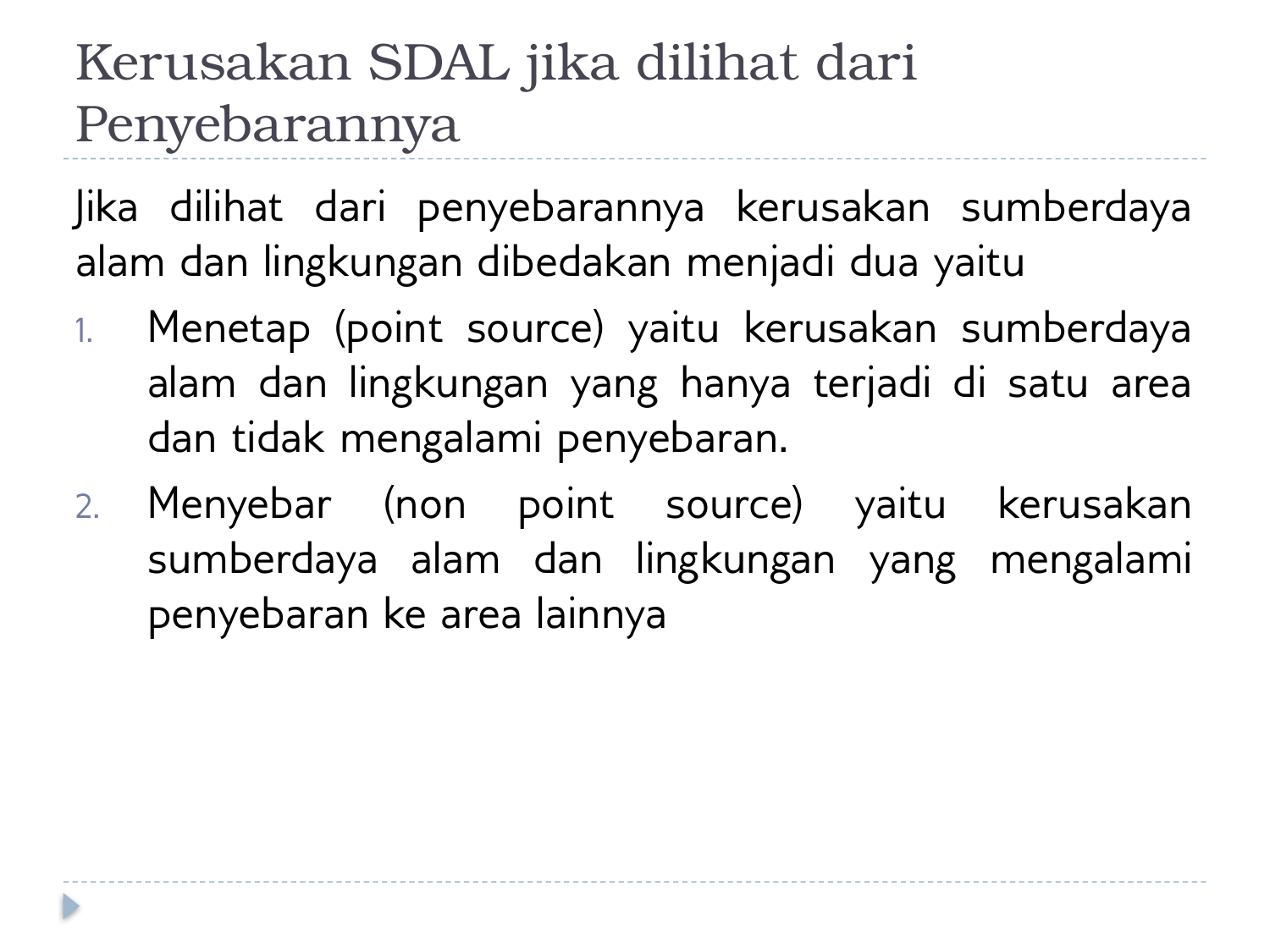

# Kerusakan SDAL jika dilihat dari Penyebarannya
Jika dilihat dari penyebarannya kerusakan sumberdaya alam dan lingkungan dibedakan menjadi dua yaitu
Menetap (point source) yaitu kerusakan sumberdaya alam dan lingkungan yang hanya terjadi di satu area dan tidak mengalami penyebaran.
Menyebar (non point source) yaitu kerusakan sumberdaya alam dan lingkungan yang mengalami penyebaran ke area lainnya